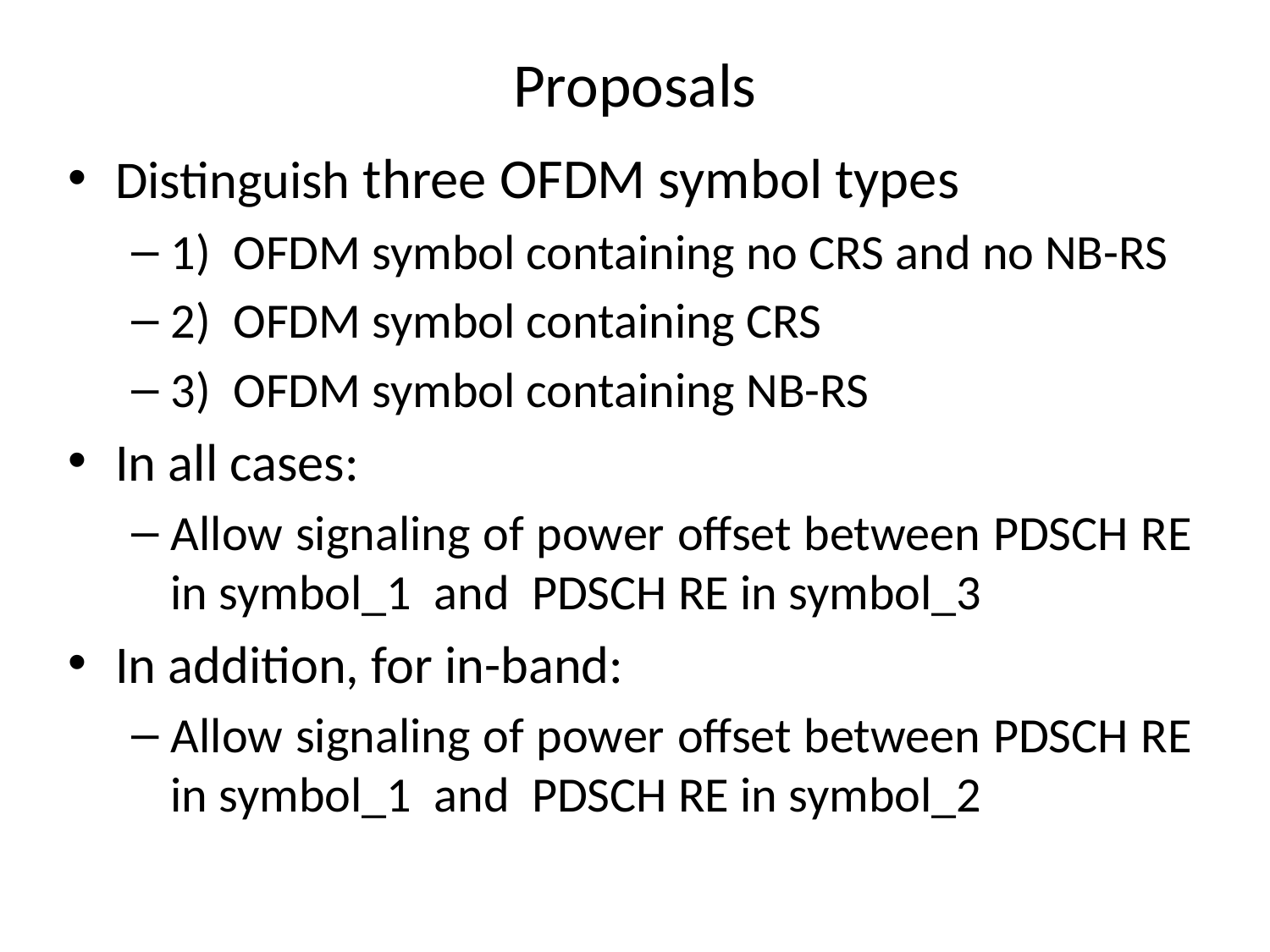

# Proposals
Distinguish three OFDM symbol types
1)  OFDM symbol containing no CRS and no NB-RS
2)  OFDM symbol containing CRS
3)  OFDM symbol containing NB-RS
In all cases:
Allow signaling of power offset between PDSCH RE in symbol_1  and  PDSCH RE in symbol_3
In addition, for in-band:
Allow signaling of power offset between PDSCH RE in symbol_1  and  PDSCH RE in symbol_2